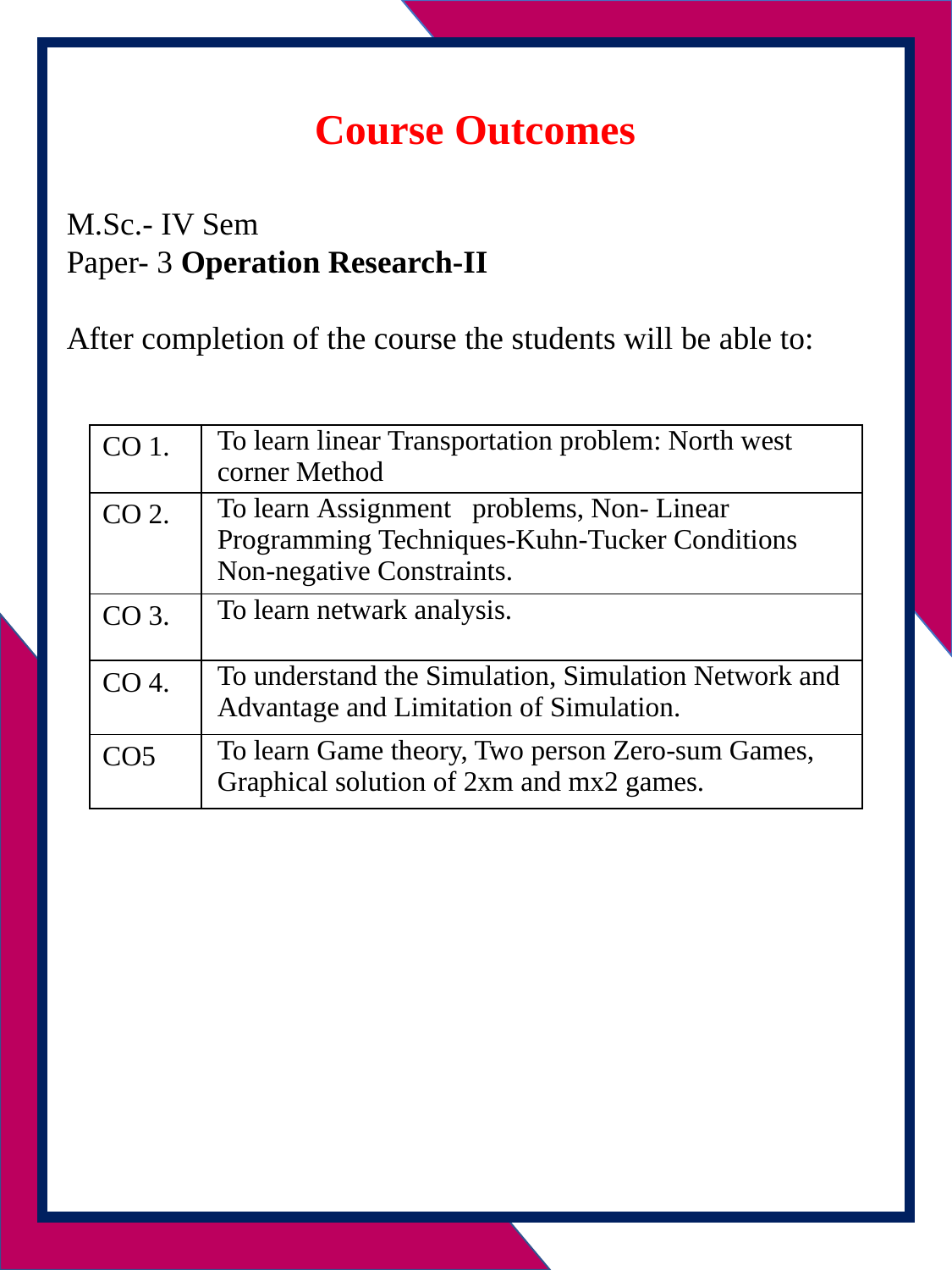

Course Outcomes

M.Sc.- IV Sem
Paper- 3 Operation Research-II

After completion of the course the students will be able to:

| CO 1. | To learn linear Transportation problem: North west  corner Method |
| --- | --- |
| CO 2. | To learn Assignment   problems, Non- Linear Programming Techniques-Kuhn-Tucker Conditions Non-negative Constraints. |
| CO 3. | To learn netwark analysis. |
| CO 4. | To understand the Simulation, Simulation Network and Advantage and Limitation of Simulation. |
| CO5 | To learn Game theory, Two person Zero-sum Games, Graphical solution of 2xm and mx2 games. |